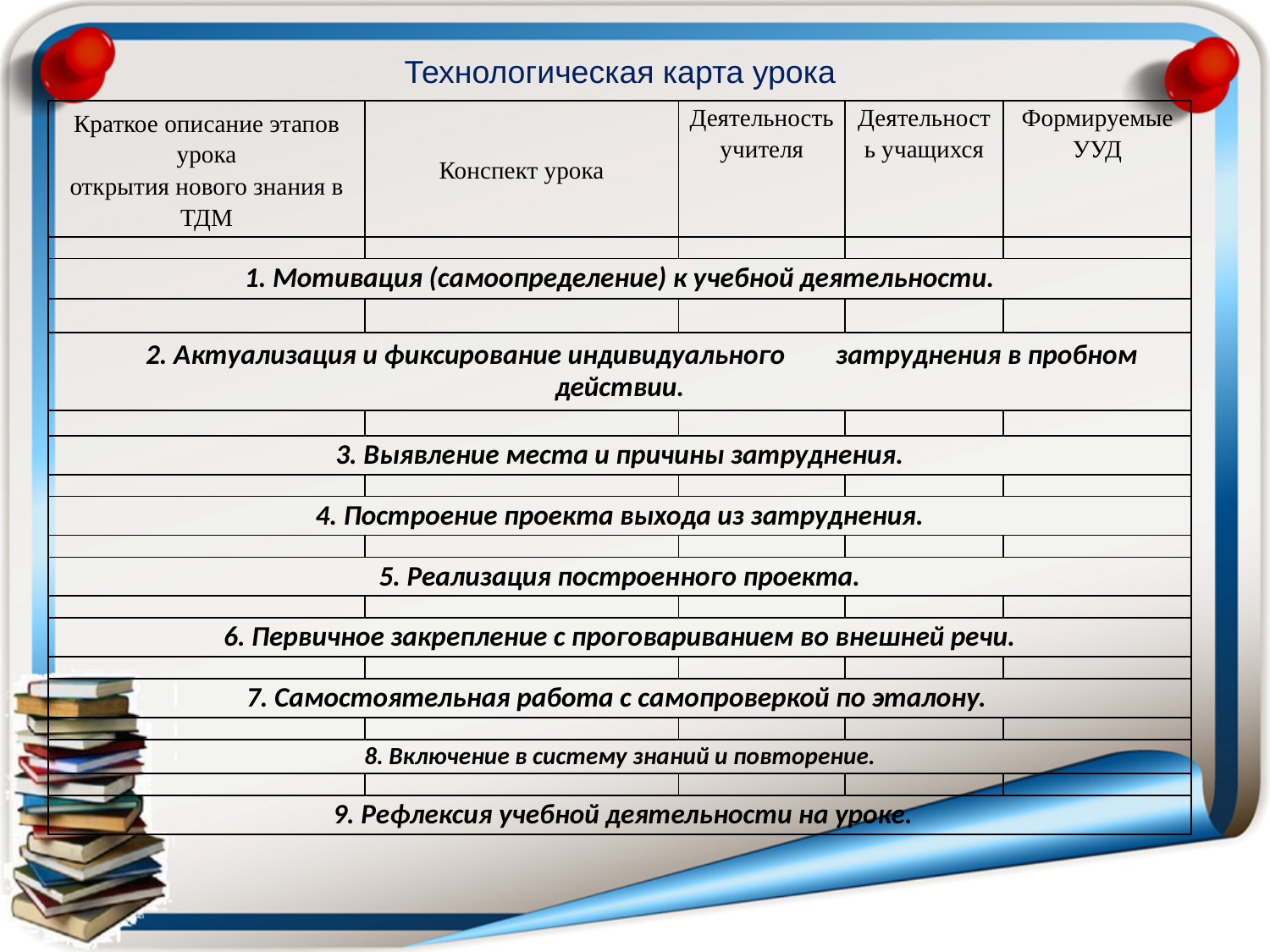

Технологическая карта урока
| Краткое описание этапов урока открытия нового знания в ТДМ | Конспект урока | Деятельность учителя | Деятельность учащихся | Формируемые УУД |
| --- | --- | --- | --- | --- |
|  |  |  |  |  |
| 1. Мотивация (самоопределение) к учебной деятельности. |  |  |  |  |
|  |  |  |  |  |
| 2. Актуализация и фиксирование индивидуального затруднения в пробном действии. |  |  |  |  |
|  |  |  |  |  |
| 3. Выявление места и причины затруднения. |  |  |  |  |
|  |  |  |  |  |
| 4. Построение проекта выхода из затруднения. |  |  |  |  |
|  |  |  |  |  |
| 5. Реализация построенного проекта. |  |  |  |  |
|  |  |  |  |  |
| 6. Первичное закрепление с проговариванием во внешней речи. |  |  |  |  |
|  |  |  |  |  |
| 7. Самостоятельная работа с самопроверкой по эталону. |  |  |  |  |
|  |  |  |  |  |
| 8. Включение в систему знаний и повторение. |  |  |  |  |
|  |  |  |  |  |
| 9. Рефлексия учебной деятельности на уроке. |  |  |  |  |